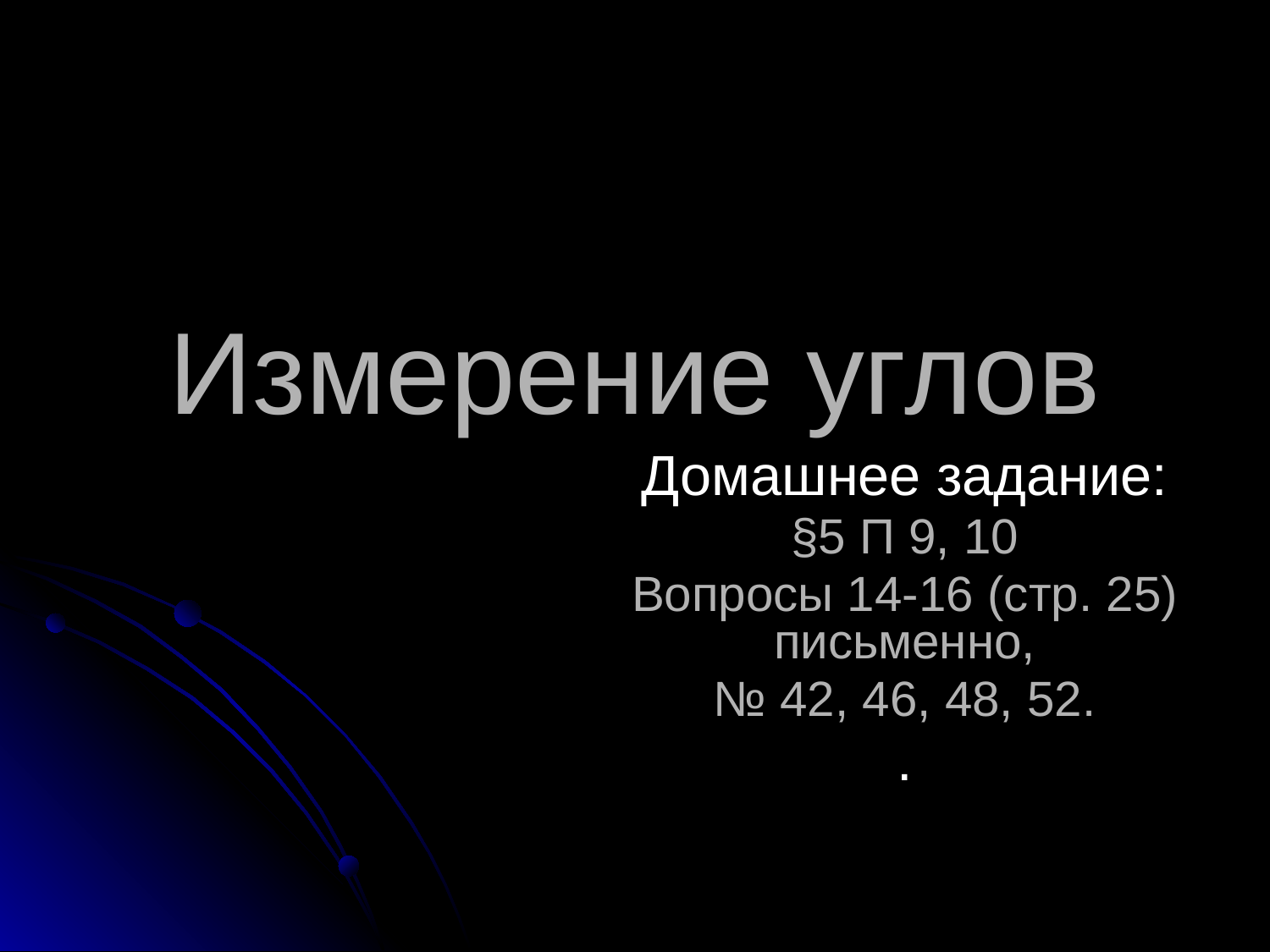

# Измерение углов
Домашнее задание:
§5 П 9, 10
Вопросы 14-16 (стр. 25) письменно,
№ 42, 46, 48, 52.
.